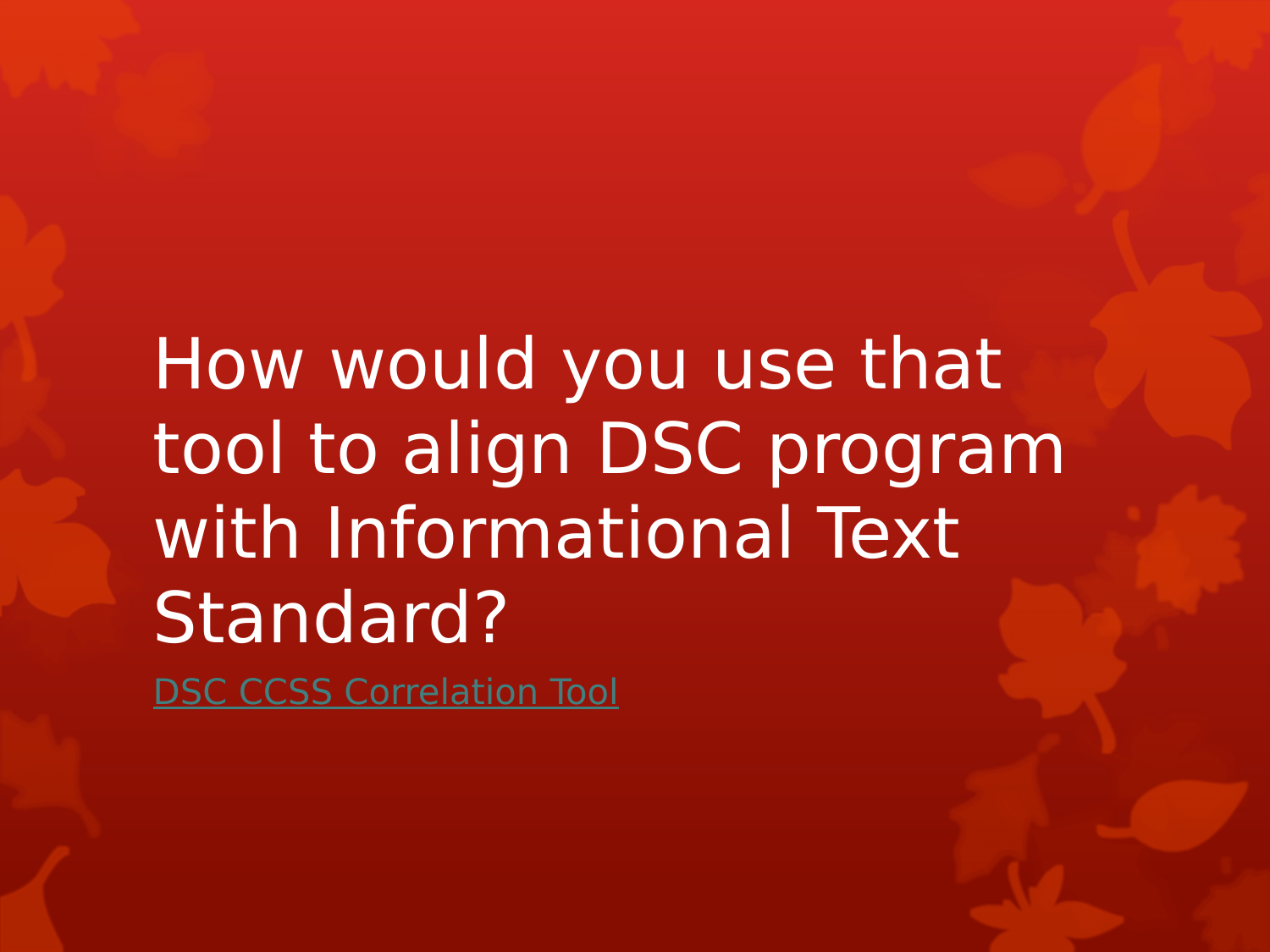

# How would you use that tool to align DSC program with Informational Text Standard?
DSC CCSS Correlation Tool